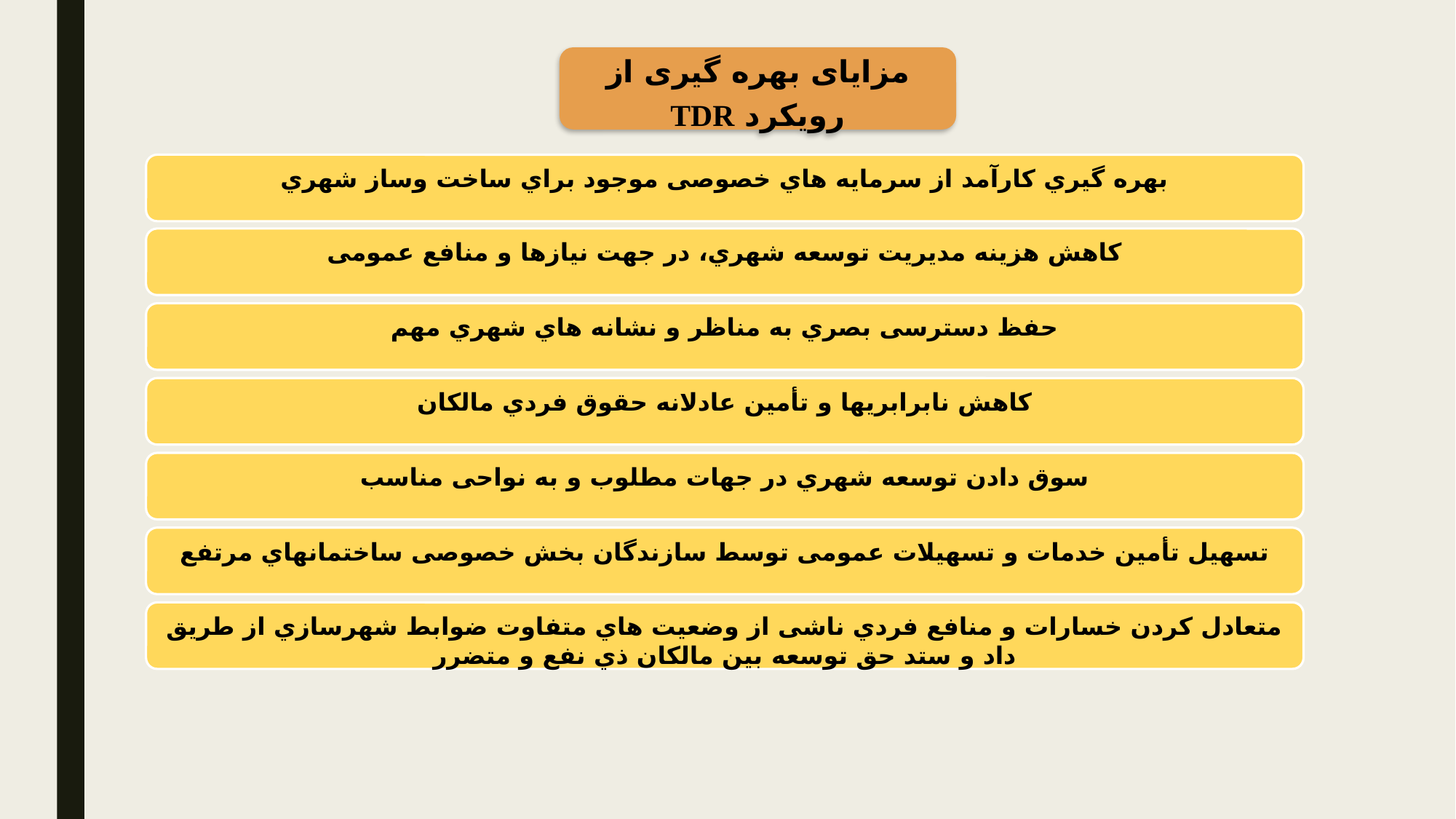

مزایای بهره گیری از رویکرد TDR
بهره گیري کارآمد از سرمایه هاي خصوصی موجود براي ساخت وساز شهري
کاهش هزینه مدیریت توسعه شهري، در جهت نیازها و منافع عمومی
حفظ دسترسی بصري به مناظر و نشانه هاي شهري مهم
کاهش نابرابریها و تأمین عادلانه حقوق فردي مالکان
سوق دادن توسعه شهري در جهات مطلوب و به نواحی مناسب
تسهیل تأمین خدمات و تسهیلات عمومی توسط سازندگان بخش خصوصی ساختمانهاي مرتفع
متعادل کردن خسارات و منافع فردي ناشی از وضعیت هاي متفاوت ضوابط شهرسازي از طریق داد و ستد حق توسعه بین مالکان ذي نفع و متضرر